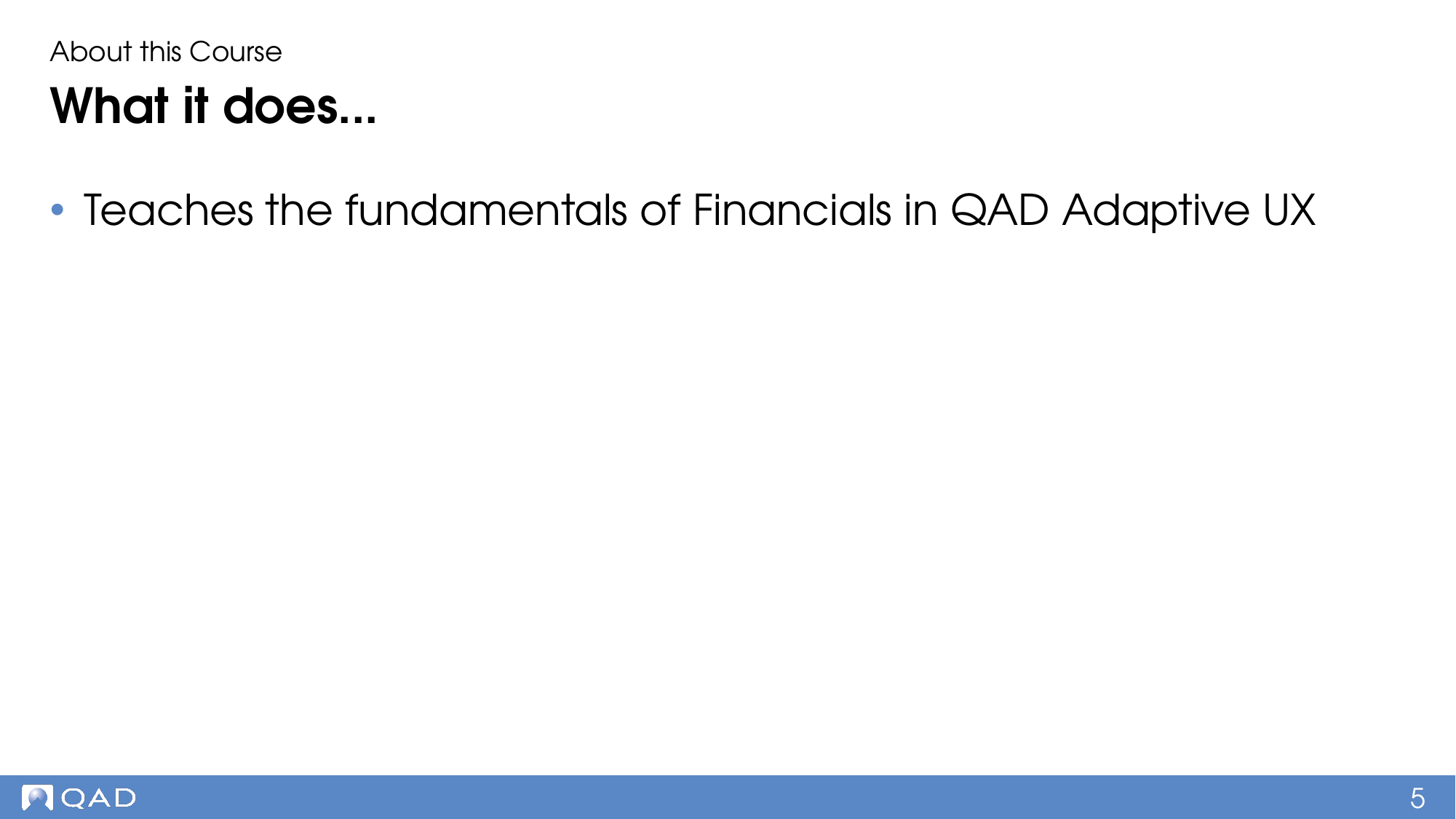

About this Course
# What it does...
Teaches the fundamentals of Financials in QAD Adaptive UX
5